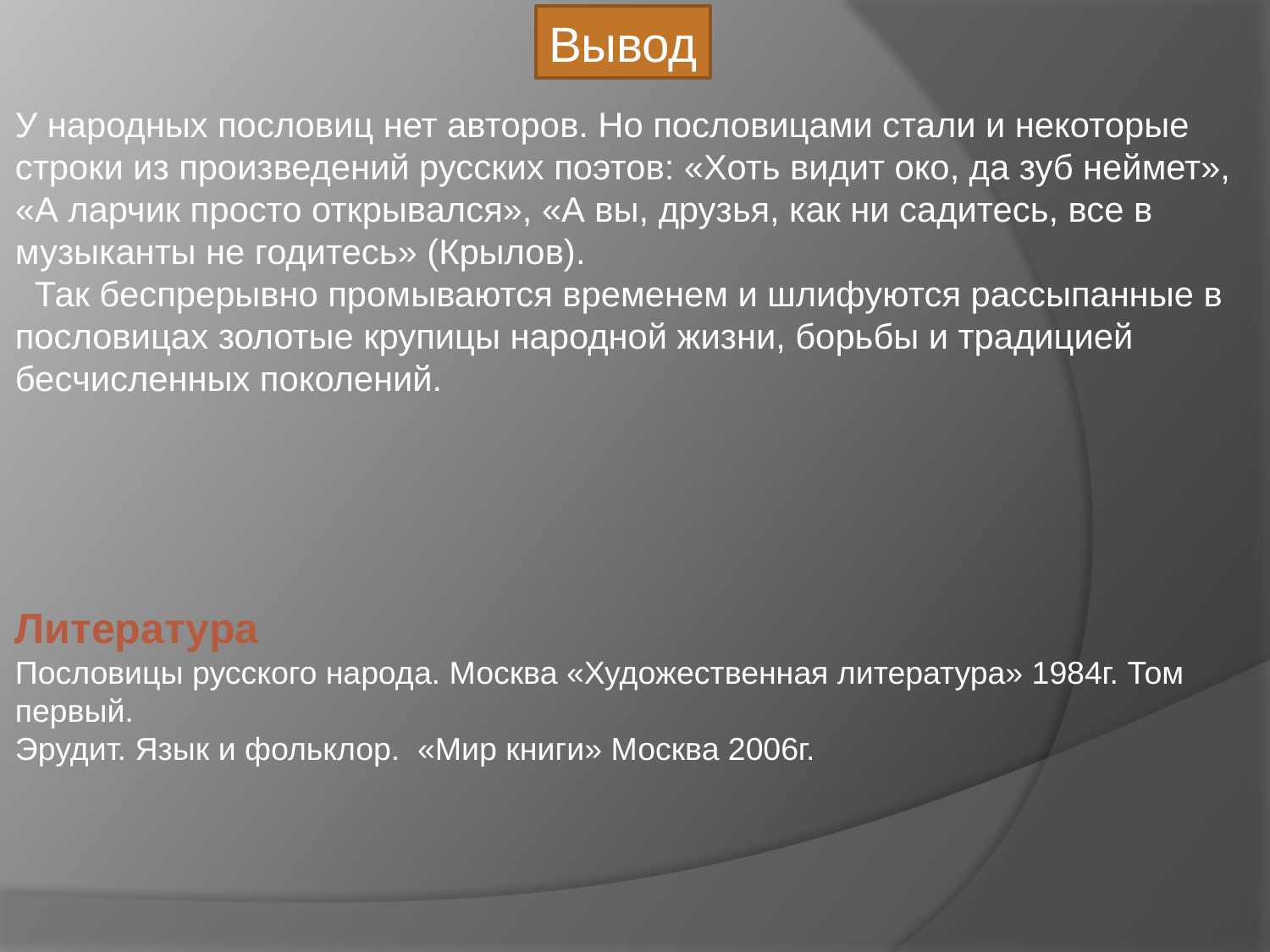

Вывод
У народных пословиц нет авторов. Но пословицами стали и некоторые строки из произведений русских поэтов: «Хоть видит око, да зуб неймет», «А ларчик просто открывался», «А вы, друзья, как ни садитесь, все в музыканты не годитесь» (Крылов).
  Так беспрерывно промываются временем и шлифуются рассыпанные в пословицах золотые крупицы народной жизни, борьбы и традицией бесчисленных поколений.

Литература
Пословицы русского народа. Москва «Художественная литература» 1984г. Том первый.
Эрудит. Язык и фольклор.  «Мир книги» Москва 2006г.